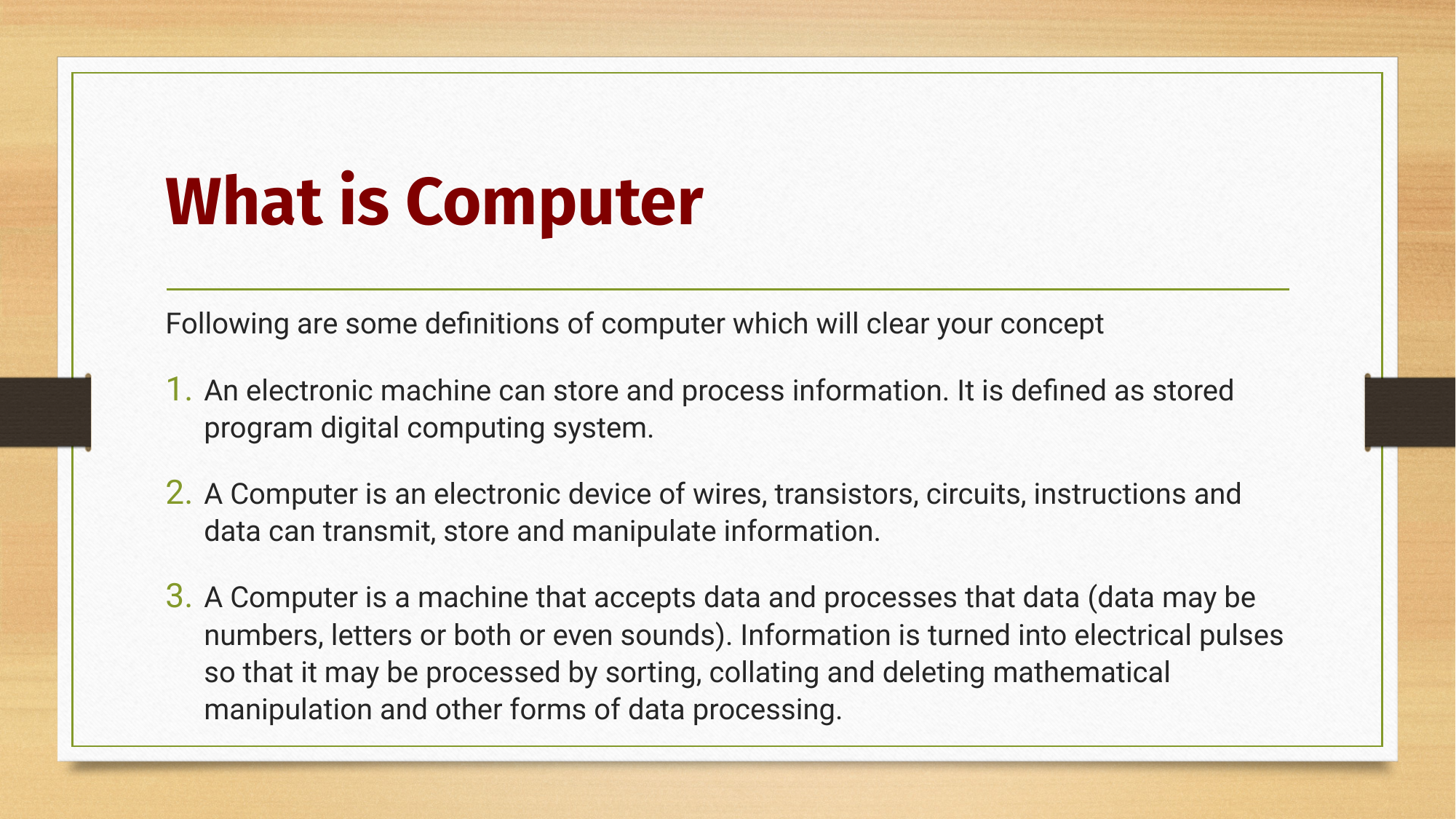

# What is Computer
Following are some definitions of computer which will clear your concept
An electronic machine can store and process information. It is defined as stored program digital computing system.
A Computer is an electronic device of wires, transistors, circuits, instructions and data can transmit, store and manipulate information.
A Computer is a machine that accepts data and processes that data (data may be numbers, letters or both or even sounds). Information is turned into electrical pulses so that it may be processed by sorting, collating and deleting mathematical manipulation and other forms of data processing.